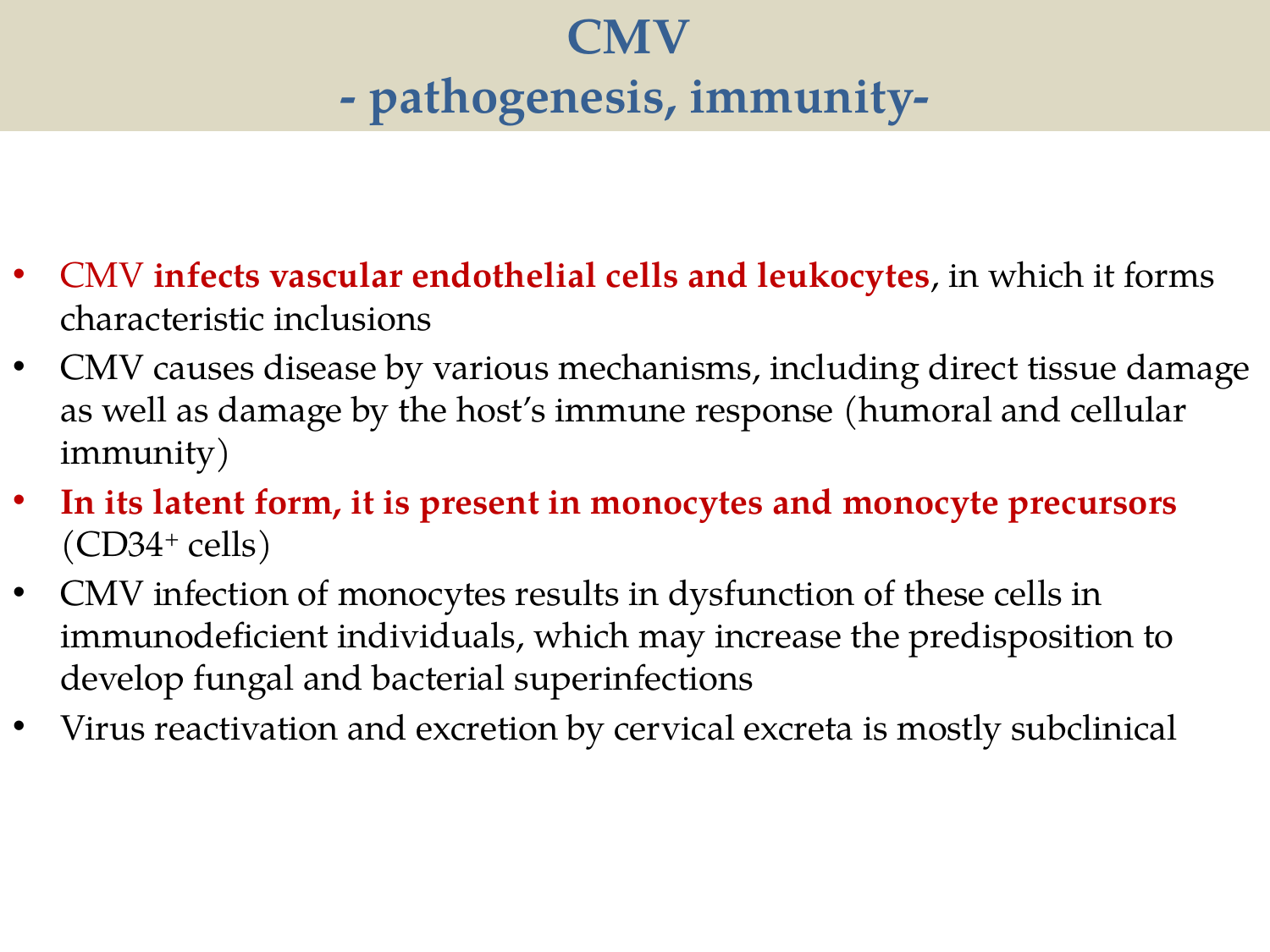

# CMV - pathogenesis, immunity-
CMV infects vascular endothelial cells and leukocytes, in which it forms characteristic inclusions
CMV causes disease by various mechanisms, including direct tissue damage as well as damage by the host’s immune response (humoral and cellular immunity)
In its latent form, it is present in monocytes and monocyte precursors (CD34+ cells)
CMV infection of monocytes results in dysfunction of these cells in immunodeficient individuals, which may increase the predisposition to develop fungal and bacterial superinfections
Virus reactivation and excretion by cervical excreta is mostly subclinical